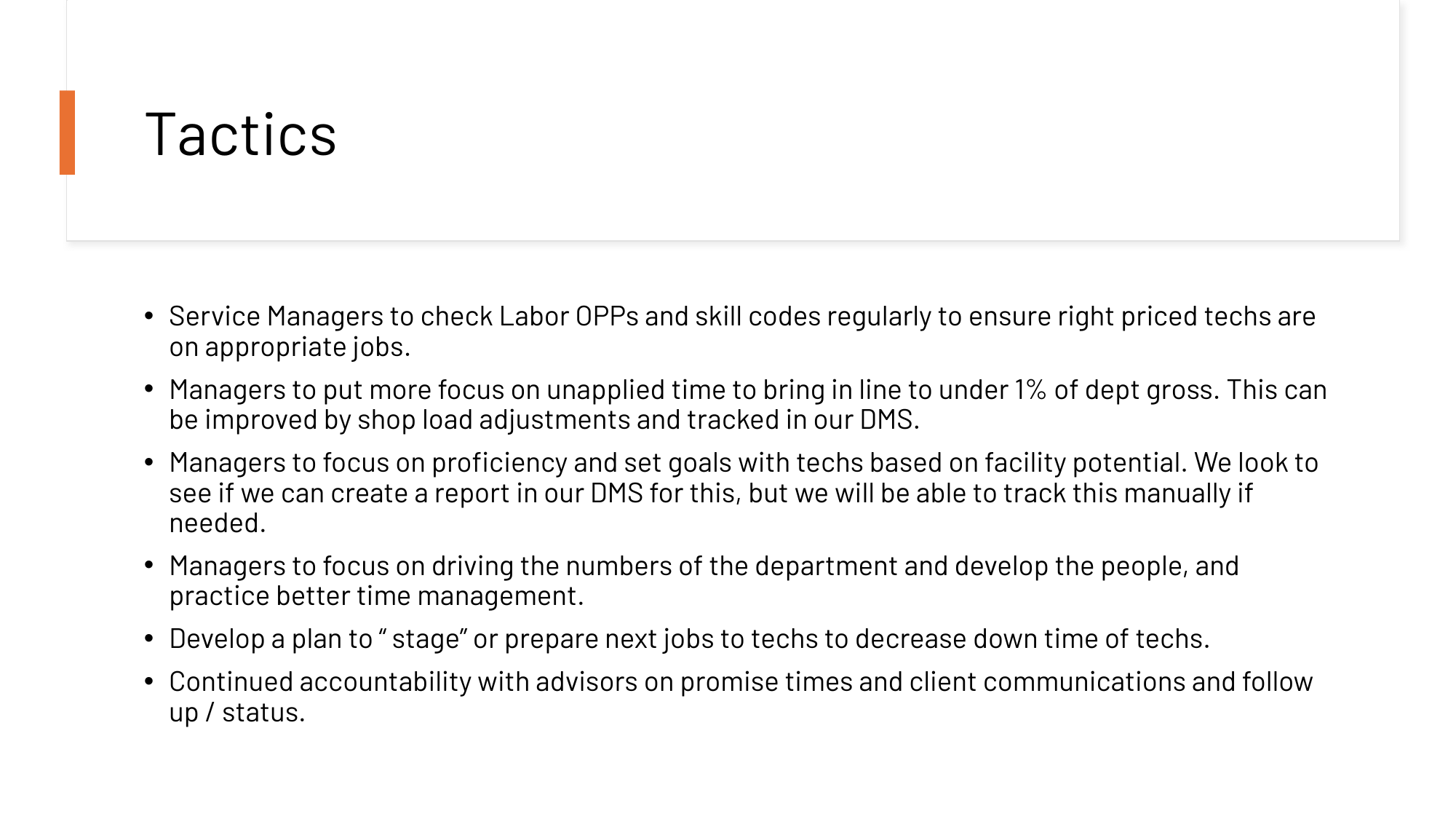

# Tactics

Service Managers to check Labor OPPs and skill codes regularly to ensure right priced techs are on appropriate jobs.
Managers to put more focus on unapplied time to bring in line to under 1% of dept gross. This can be improved by shop load adjustments and tracked in our DMS.
Managers to focus on proficiency and set goals with techs based on facility potential. We look to see if we can create a report in our DMS for this, but we will be able to track this manually if needed.
Managers to focus on driving the numbers of the department and develop the people, and practice better time management.
Develop a plan to “ stage” or prepare next jobs to techs to decrease down time of techs.
Continued accountability with advisors on promise times and client communications and follow up / status.